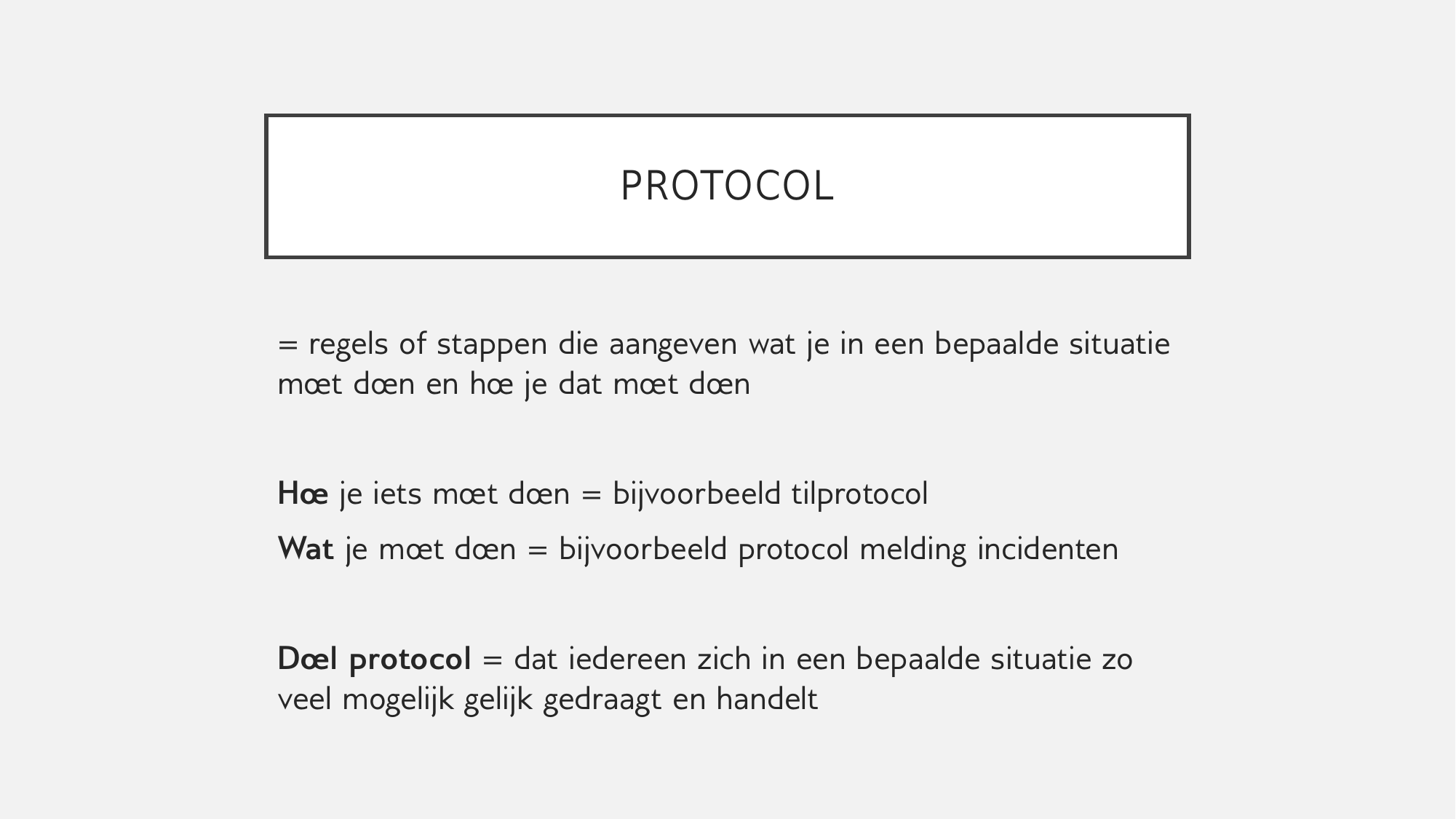

# Protocol
= regels of stappen die aangeven wat je in een bepaalde situatie moet doen en hoe je dat moet doen

Hoe je iets moet doen = bijvoorbeeld tilprotocol
Wat je moet doen = bijvoorbeeld protocol melding incidenten

Doel protocol = dat iedereen zich in een bepaalde situatie zo veel mogelijk gelijk gedraagt en handelt